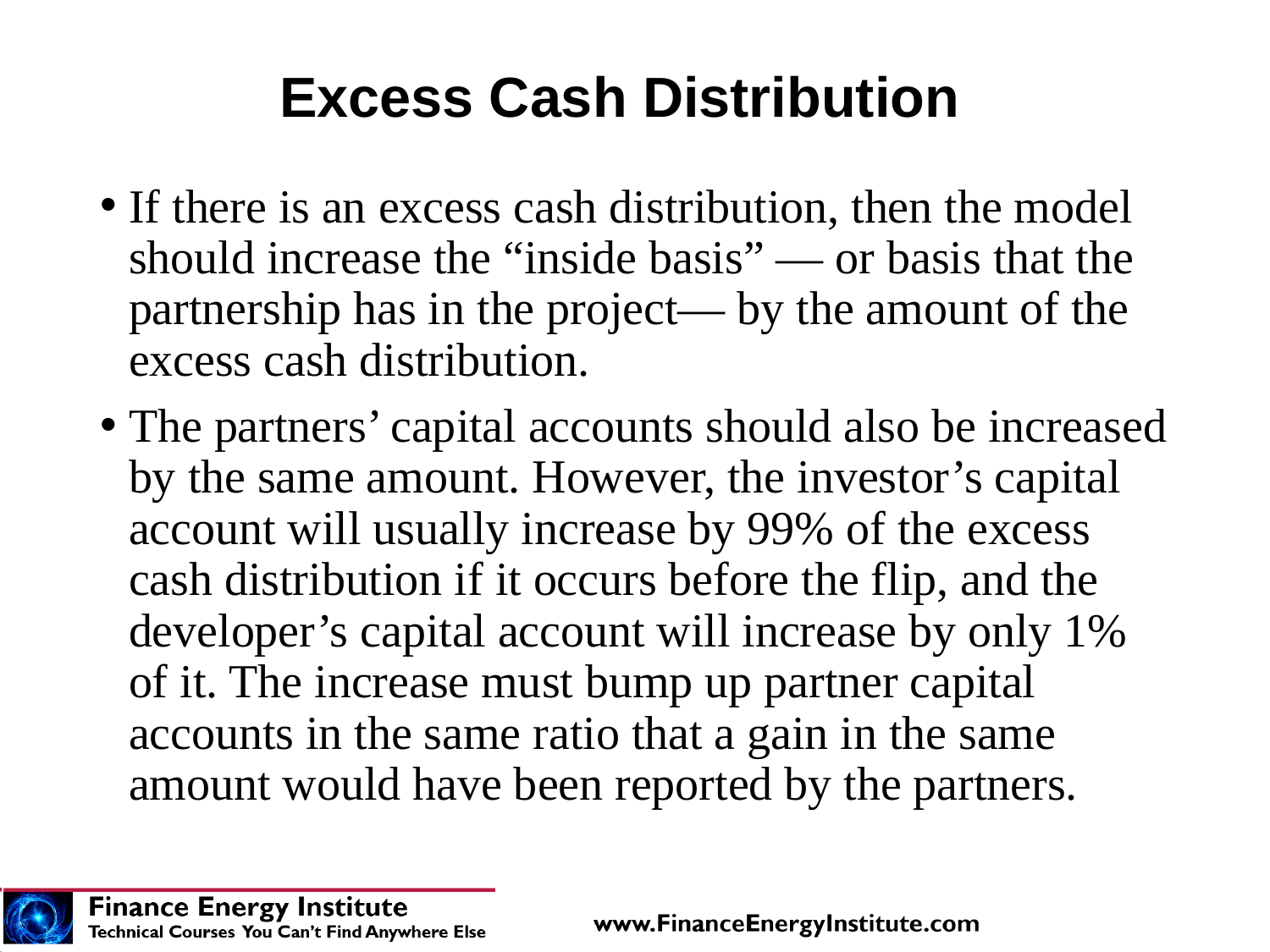

# Excess Cash Distribution
If there is an excess cash distribution, then the model should increase the “inside basis” — or basis that the partnership has in the project— by the amount of the excess cash distribution.
The partners’ capital accounts should also be increased by the same amount. However, the investor’s capital account will usually increase by 99% of the excess cash distribution if it occurs before the flip, and the developer’s capital account will increase by only 1% of it. The increase must bump up partner capital accounts in the same ratio that a gain in the same amount would have been reported by the partners.